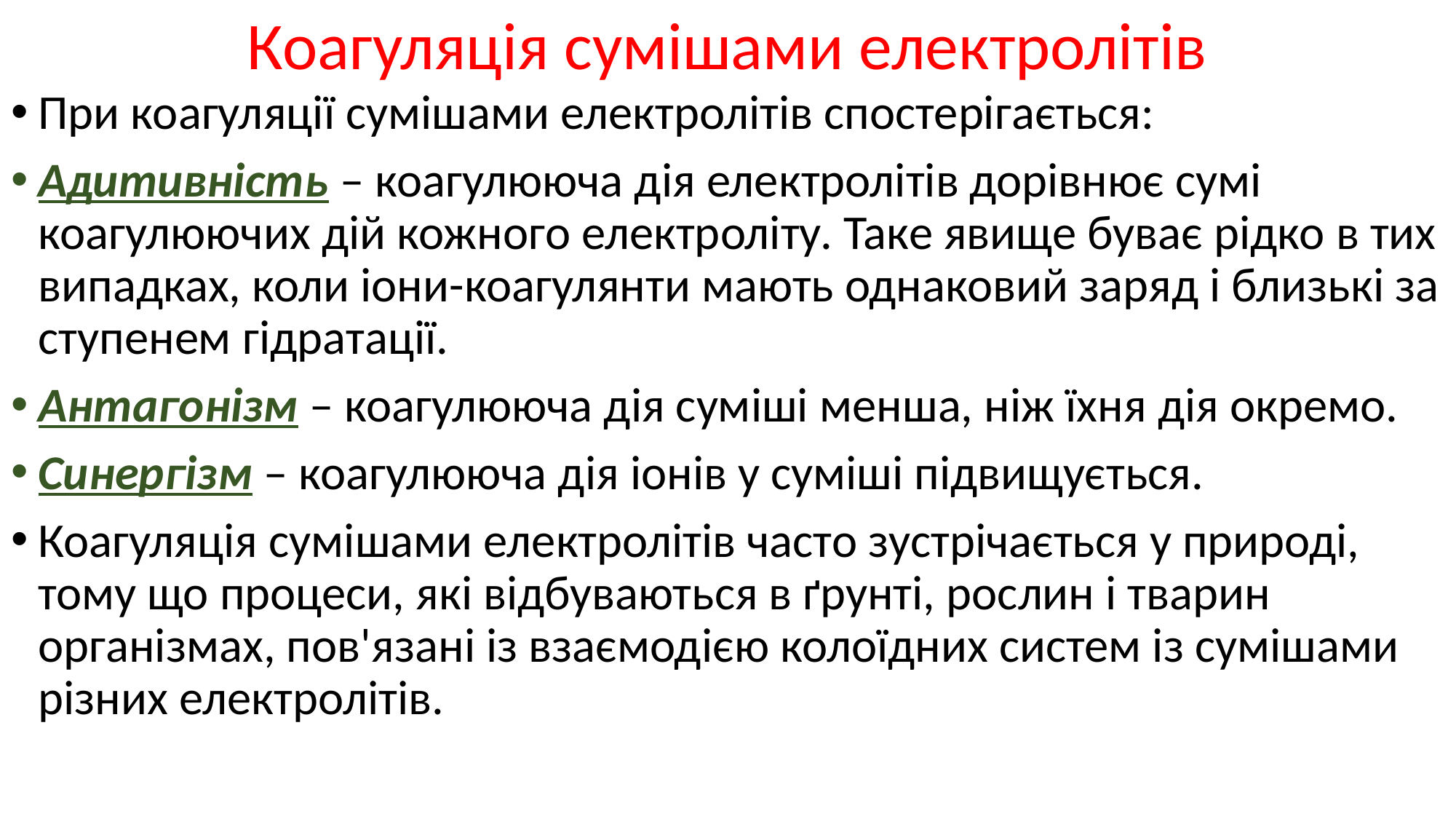

# Коагуляція сумішами електролітів
При коагуляції сумішами електролітів спостерігається:
Адитивність – коагулююча дія електролітів дорівнює сумі коагулюючих дій кожного електроліту. Таке явище буває рідко в тих випадках, коли іони-коагулянти мають однаковий заряд і близькі за ступенем гідратації.
Антагонізм – коагулююча дія суміші менша, ніж їхня дія окремо.
Синергізм – коагулююча дія іонів у суміші підвищується.
Коагуляція сумішами електролітів часто зустрічається у природі, тому що процеси, які відбуваються в ґрунті, рослин і тварин організмах, пов'язані із взаємодією колоїдних систем із сумішами різних електролітів.